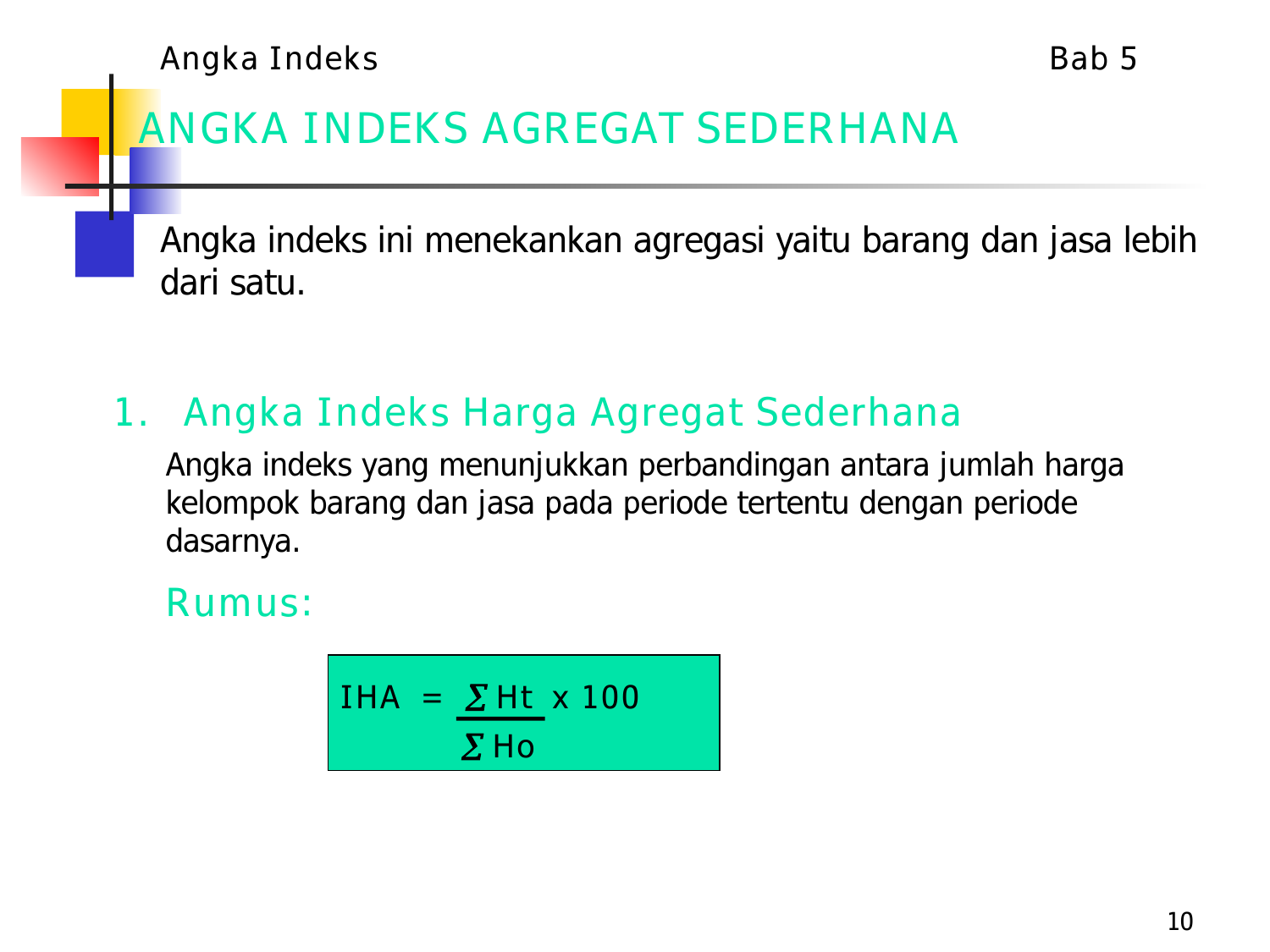

Angka Indeks						Bab 5
ANGKA INDEKS AGREGAT SEDERHANA
Angka indeks ini menekankan agregasi yaitu barang dan jasa lebih dari satu.

1.   Angka Indeks Harga Agregat Sederhana
	Angka indeks yang menunjukkan perbandingan antara jumlah harga kelompok barang dan jasa pada periode tertentu dengan periode dasarnya.
 	Rumus:
IHA  =  ∑ Ht  x 100
             ∑ Ho

10